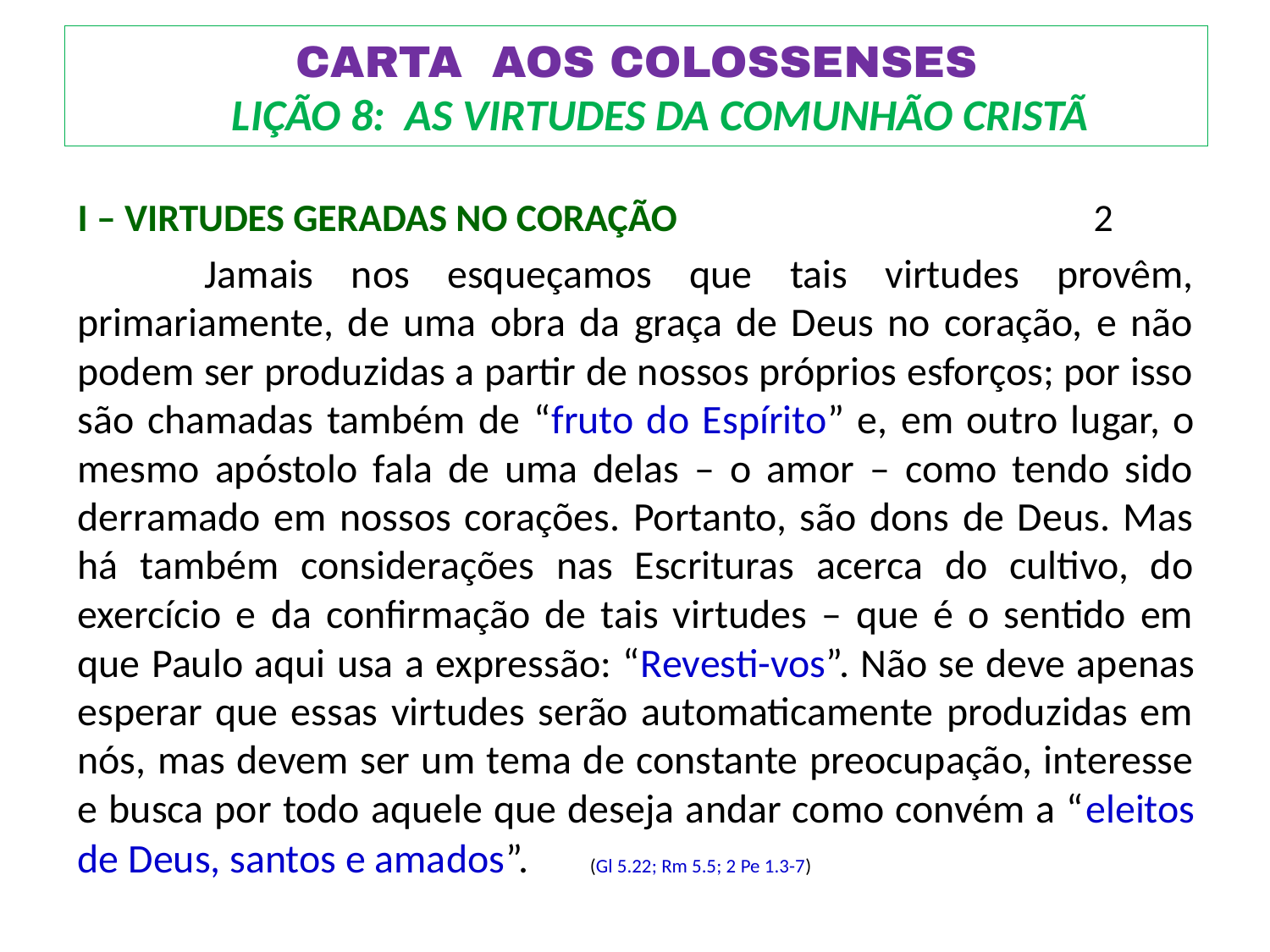

# CARTA  AOS COLOSSENSES LIÇÃO 8:  AS VIRTUDES DA COMUNHÃO CRISTÃ
I – VIRTUDES GERADAS NO CORAÇÃO				2
	Jamais nos esqueçamos que tais virtudes provêm, primariamente, de uma obra da graça de Deus no coração, e não podem ser produzidas a partir de nossos próprios esforços; por isso são chamadas também de “fruto do Espírito” e, em outro lugar, o mesmo apóstolo fala de uma delas – o amor – como tendo sido derramado em nossos corações. Portanto, são dons de Deus. Mas há também considerações nas Escrituras acerca do cultivo, do exercício e da confirmação de tais virtudes – que é o sentido em que Paulo aqui usa a expressão: “Revesti-vos”. Não se deve apenas esperar que essas virtudes serão automaticamente produzidas em nós, mas devem ser um tema de constante preocupação, interesse e busca por todo aquele que deseja andar como convém a “eleitos de Deus, santos e amados”.	 (Gl 5.22; Rm 5.5; 2 Pe 1.3-7)